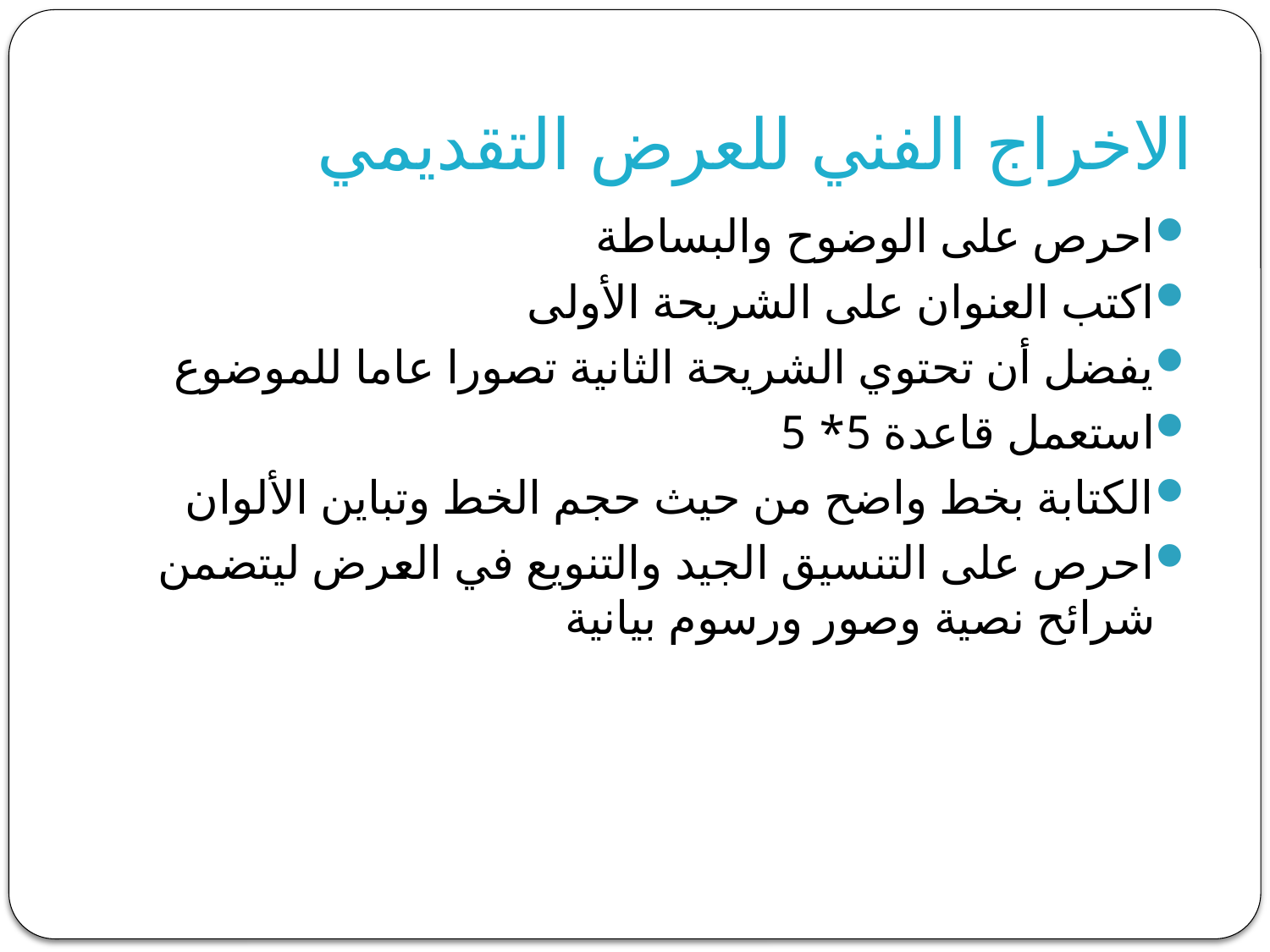

# الاخراج الفني للعرض التقديمي
احرص على الوضوح والبساطة
اكتب العنوان على الشريحة الأولى
يفضل أن تحتوي الشريحة الثانية تصورا عاما للموضوع
استعمل قاعدة 5* 5
الكتابة بخط واضح من حيث حجم الخط وتباين الألوان
احرص على التنسيق الجيد والتنويع في العرض ليتضمن شرائح نصية وصور ورسوم بيانية